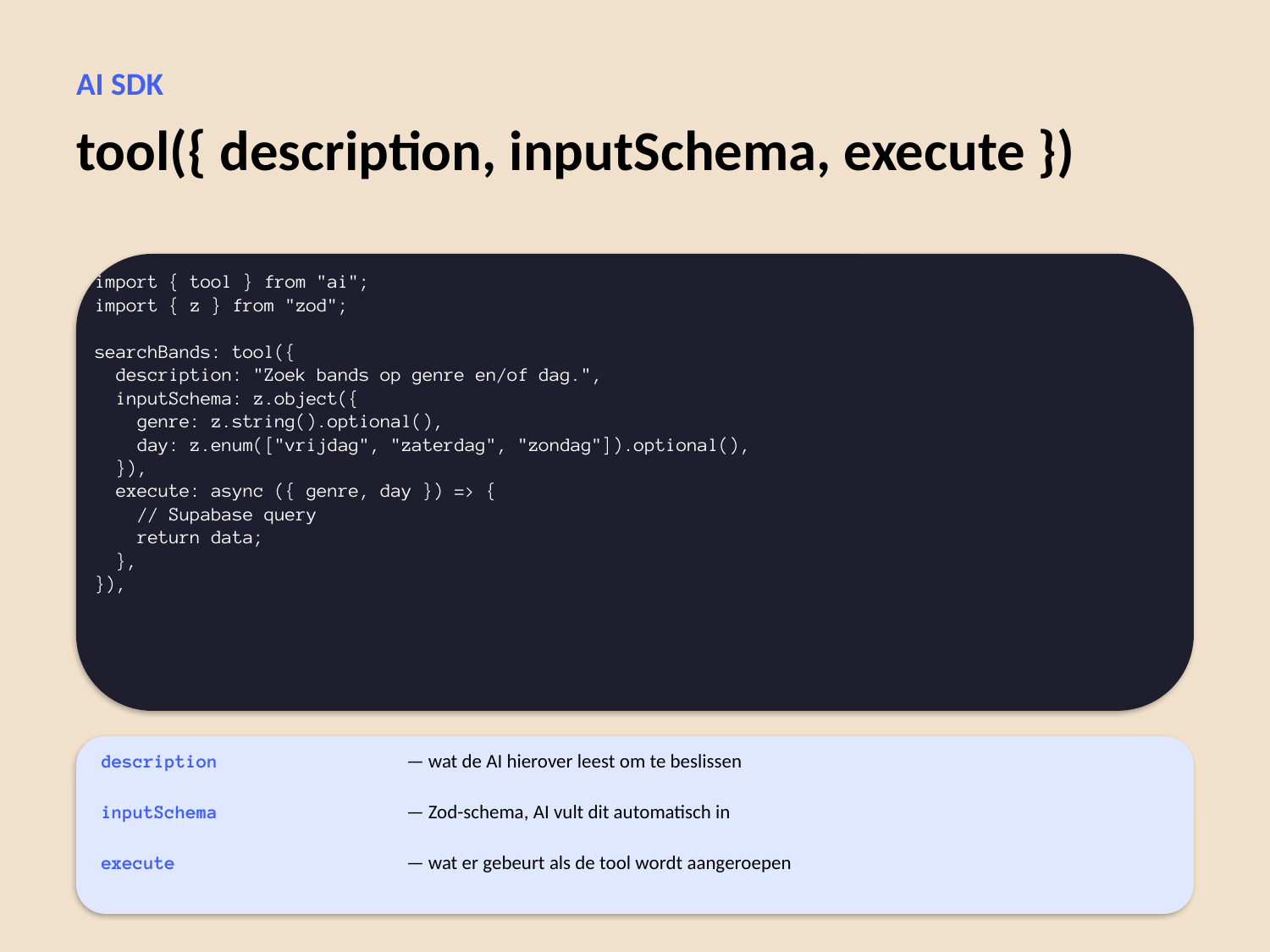

AI SDK
tool({ description, inputSchema, execute })

import { tool } from "ai";
import { z } from "zod";

searchBands: tool({
  description: "Zoek bands op genre en/of dag.",
  inputSchema: z.object({
    genre: z.string().optional(),
    day: z.enum(["vrijdag", "zaterdag", "zondag"]).optional(),
  }),
  execute: async ({ genre, day }) => {
    // Supabase query
    return data;
  },
}),

description
— wat de AI hierover leest om te beslissen
inputSchema
— Zod-schema, AI vult dit automatisch in
execute
— wat er gebeurt als de tool wordt aangeroepen